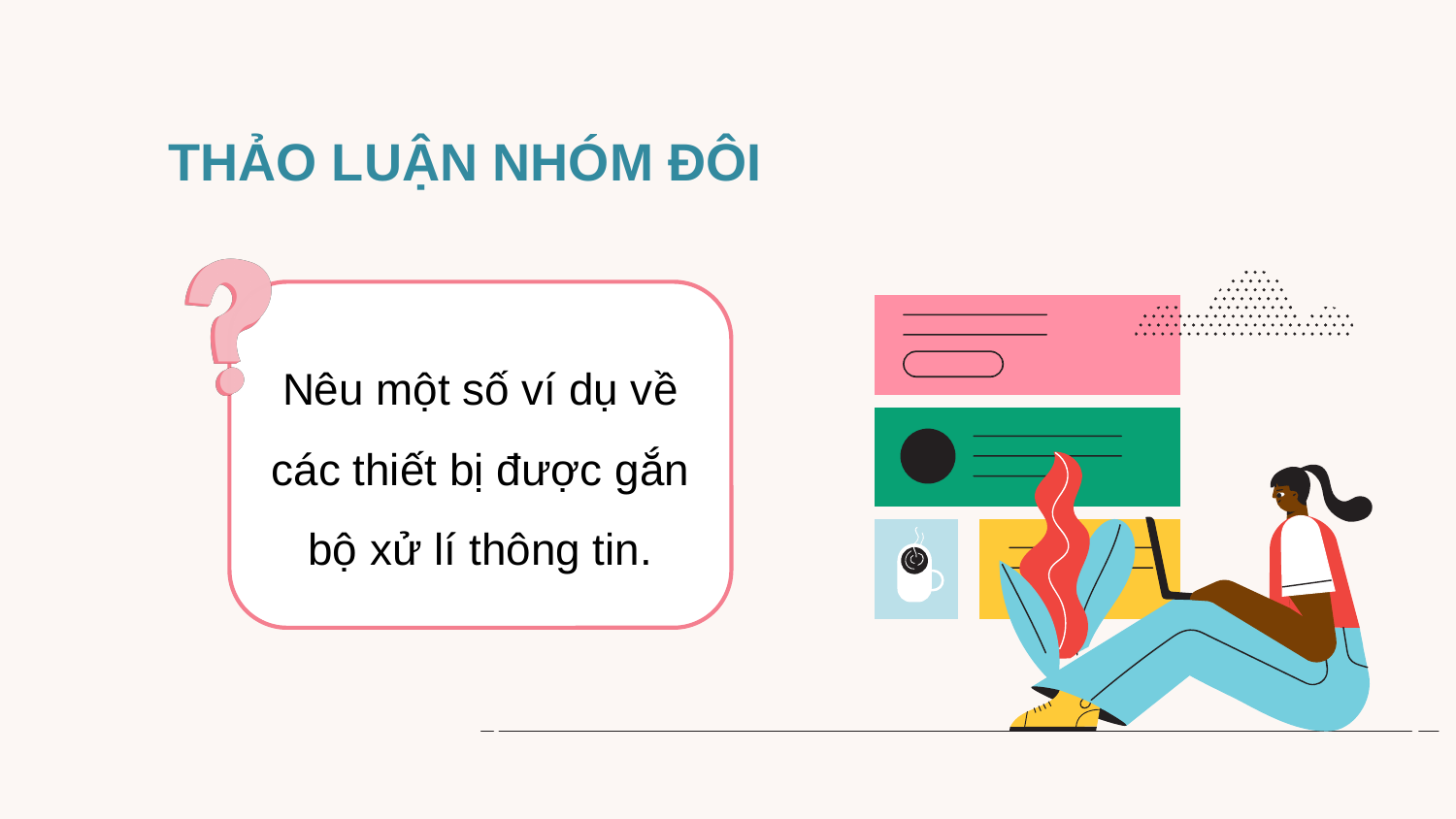

# THẢO LUẬN NHÓM ĐÔI

Nêu một số ví dụ về các thiết bị được gắn bộ xử lí thông tin.